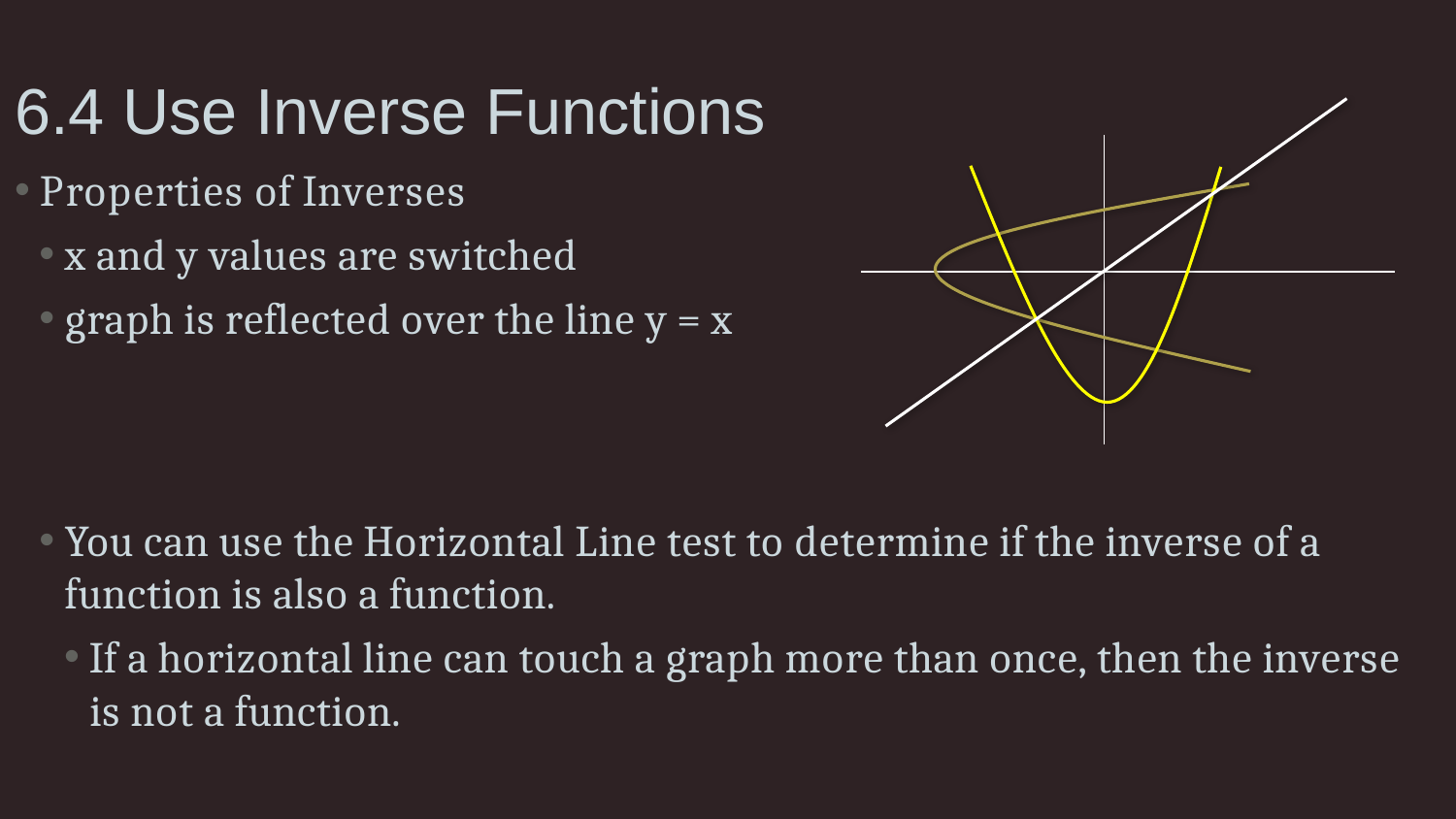

# 6.4 Use Inverse Functions

Properties of Inverses
x and y values are switched
graph is reflected over the line y = x

You can use the Horizontal Line test to determine if the inverse of a function is also a function.
If a horizontal line can touch a graph more than once, then the inverse is not a function.